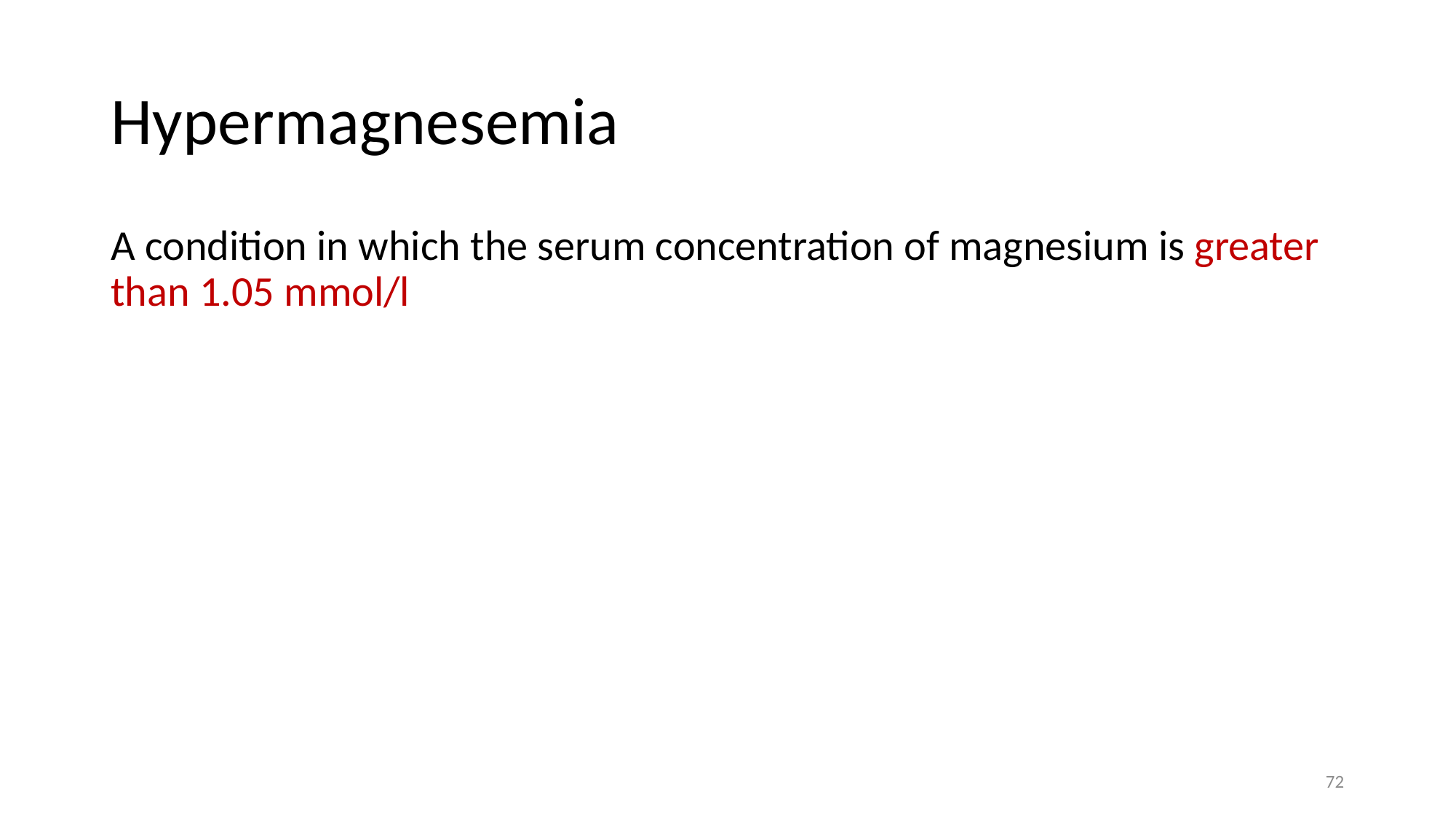

# Hypermagnesemia
A condition in which the serum concentration of magnesium is greater than 1.05 mmol/l

72